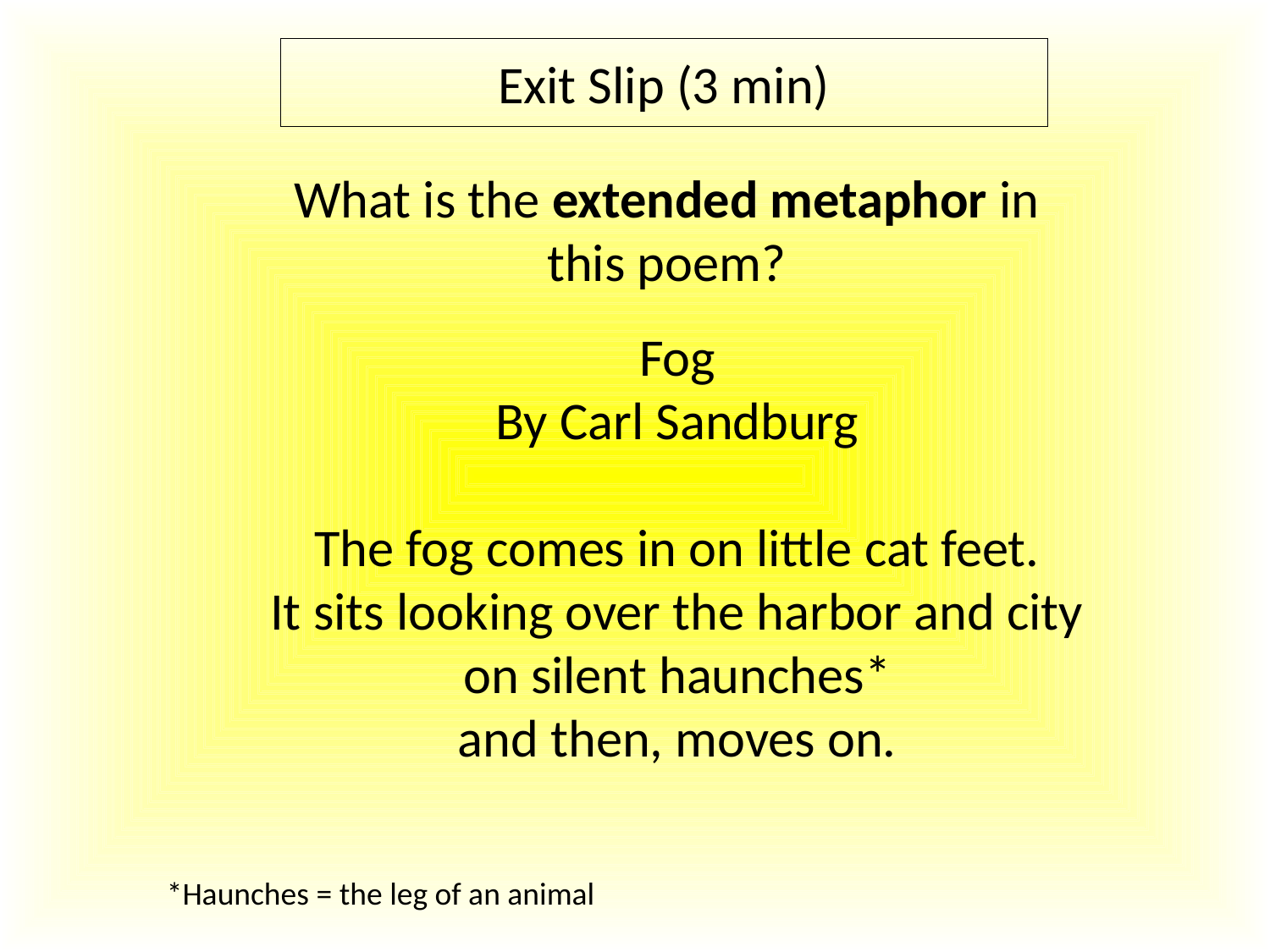

Exit Slip (3 min)
What is the extended metaphor in this poem?

Fog
By Carl Sandburg

The fog comes in on little cat feet.
It sits looking over the harbor and city
on silent haunches*
and then, moves on.
*Haunches = the leg of an animal